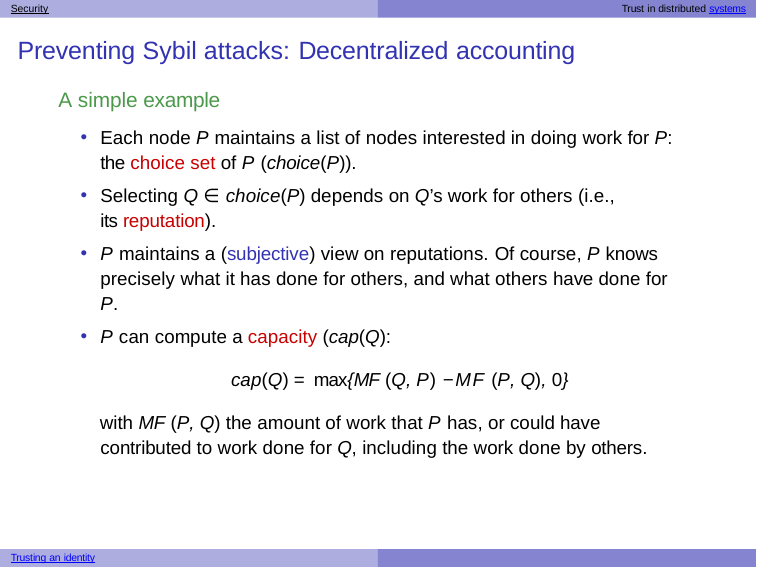

Security	Trust in distributed systems
# Preventing Sybil attacks: Decentralized accounting
A simple example
Each node P maintains a list of nodes interested in doing work for P: the choice set of P (choice(P)).
Selecting Q ∈ choice(P) depends on Q’s work for others (i.e., its reputation).
P maintains a (subjective) view on reputations. Of course, P knows precisely what it has done for others, and what others have done for P.
P can compute a capacity (cap(Q):
cap(Q) = max{MF (Q, P) −MF (P, Q), 0}
with MF (P, Q) the amount of work that P has, or could have contributed to work done for Q, including the work done by others.

Trusting an identity